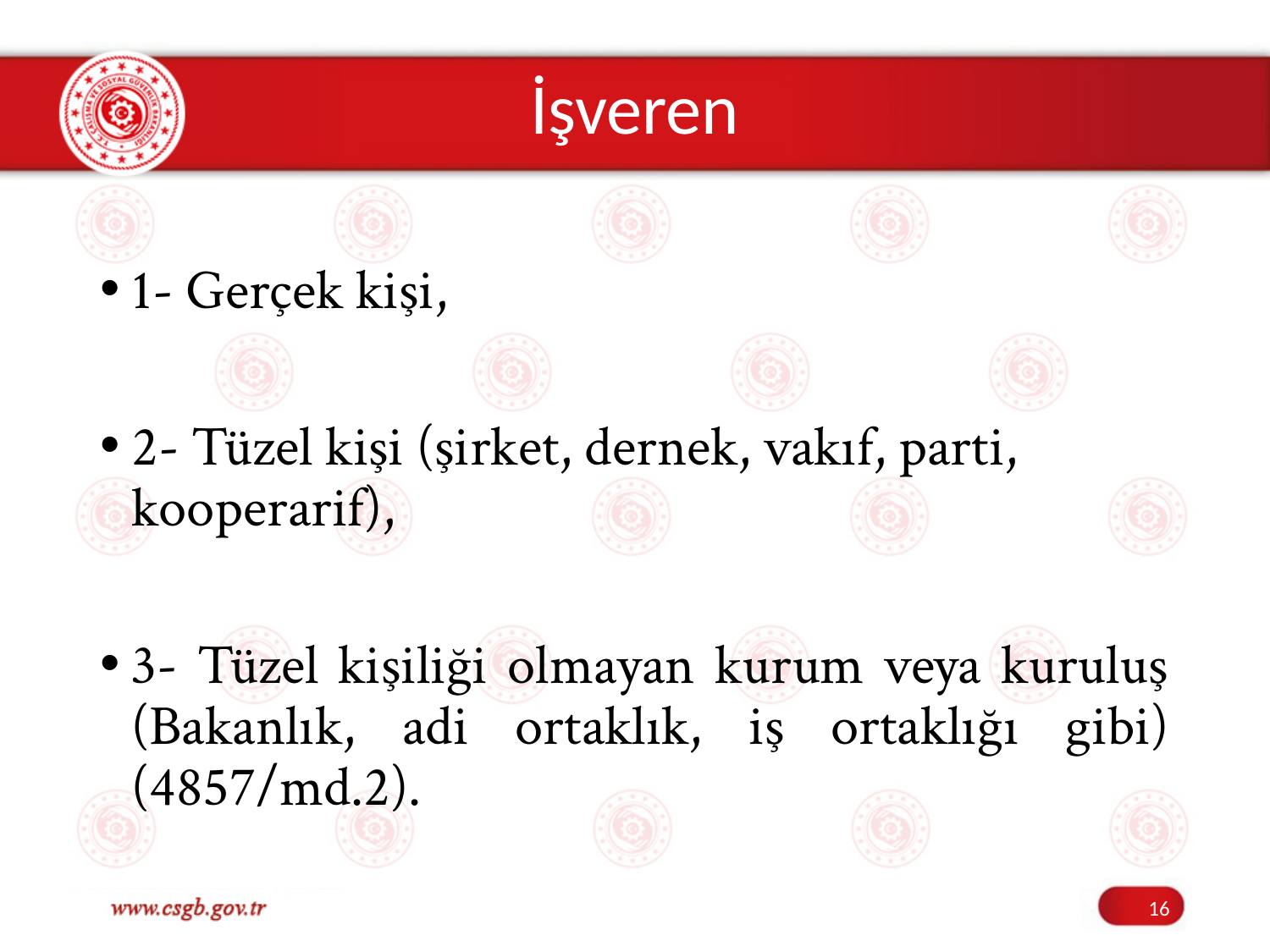

# İşveren
1- Gerçek kişi,

2- Tüzel kişi (şirket, dernek, vakıf, parti, kooperarif),

3- Tüzel kişiliği olmayan kurum veya kuruluş (Bakanlık, adi ortaklık, iş ortaklığı gibi) (4857/md.2).

16